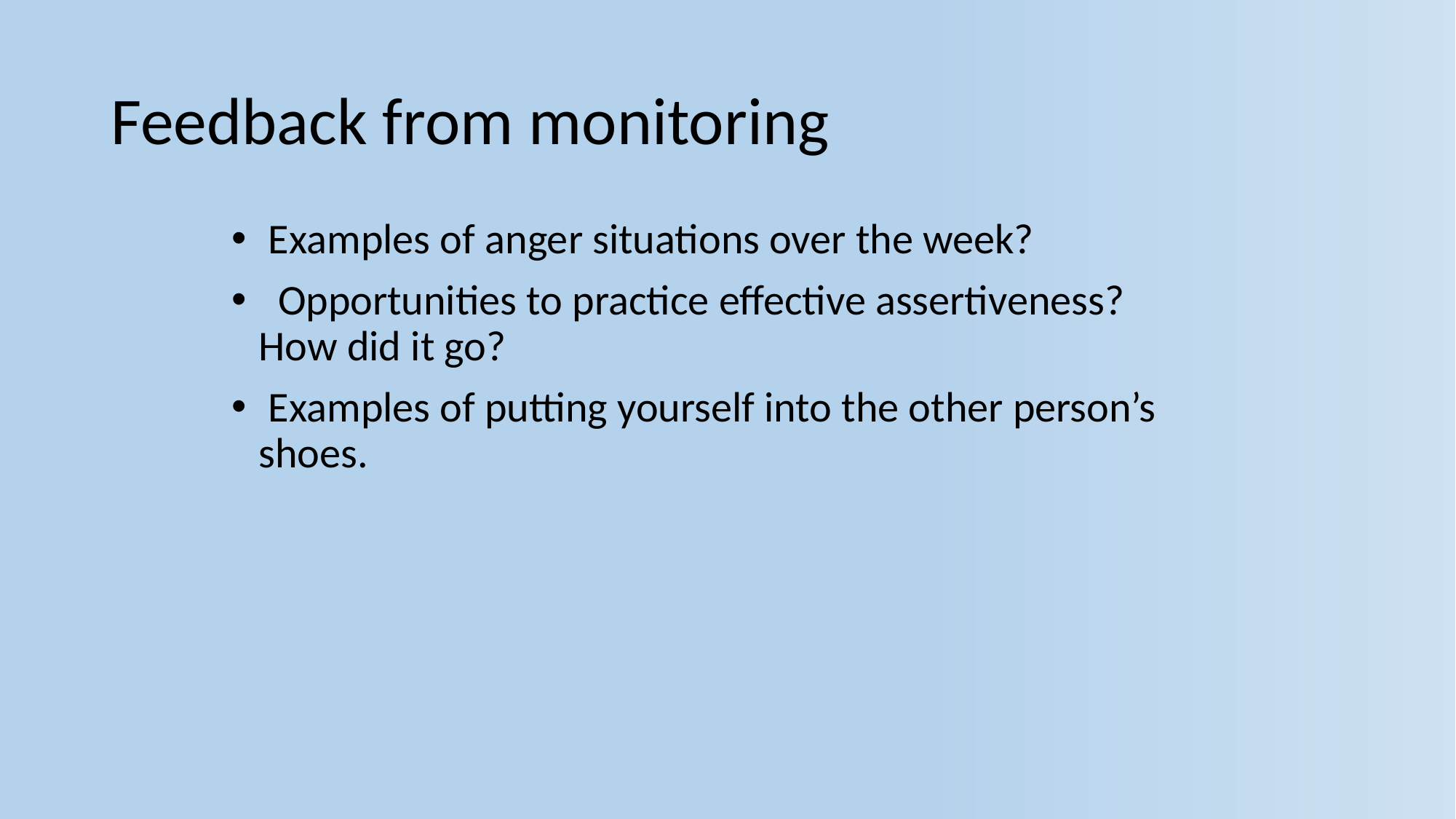

# Feedback from monitoring
 Examples of anger situations over the week?
  Opportunities to practice effective assertiveness? How did it go?
 Examples of putting yourself into the other person’s shoes.